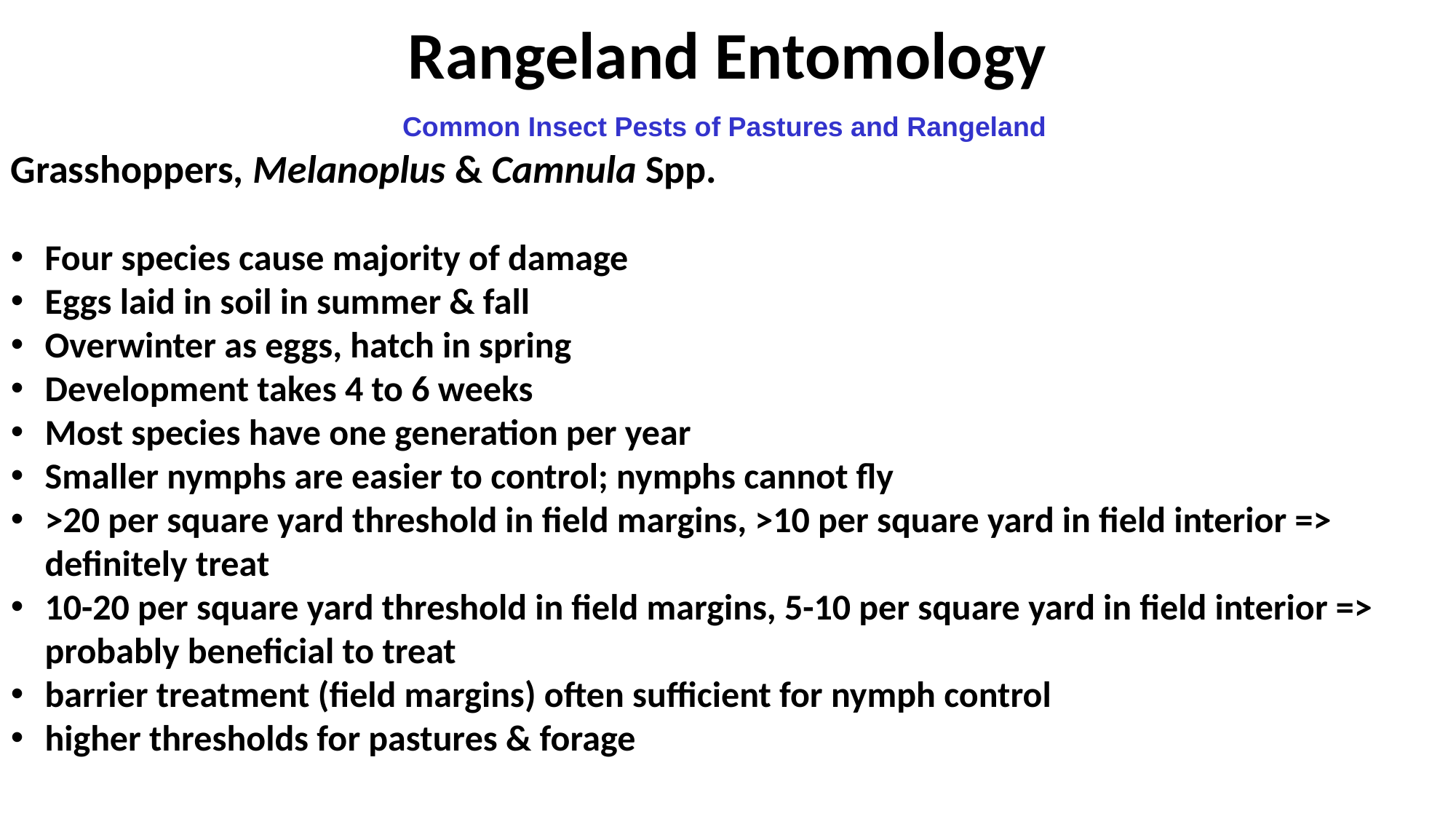

Rangeland Entomology
Common Insect Pests of Pastures and Rangeland
Grasshoppers, Melanoplus & Camnula Spp.

Four species cause majority of damage
Eggs laid in soil in summer & fall
Overwinter as eggs, hatch in spring
Development takes 4 to 6 weeks
Most species have one generation per year
Smaller nymphs are easier to control; nymphs cannot fly
>20 per square yard threshold in field margins, >10 per square yard in field interior => definitely treat
10-20 per square yard threshold in field margins, 5-10 per square yard in field interior => probably beneficial to treat
barrier treatment (field margins) often sufficient for nymph control
higher thresholds for pastures & forage